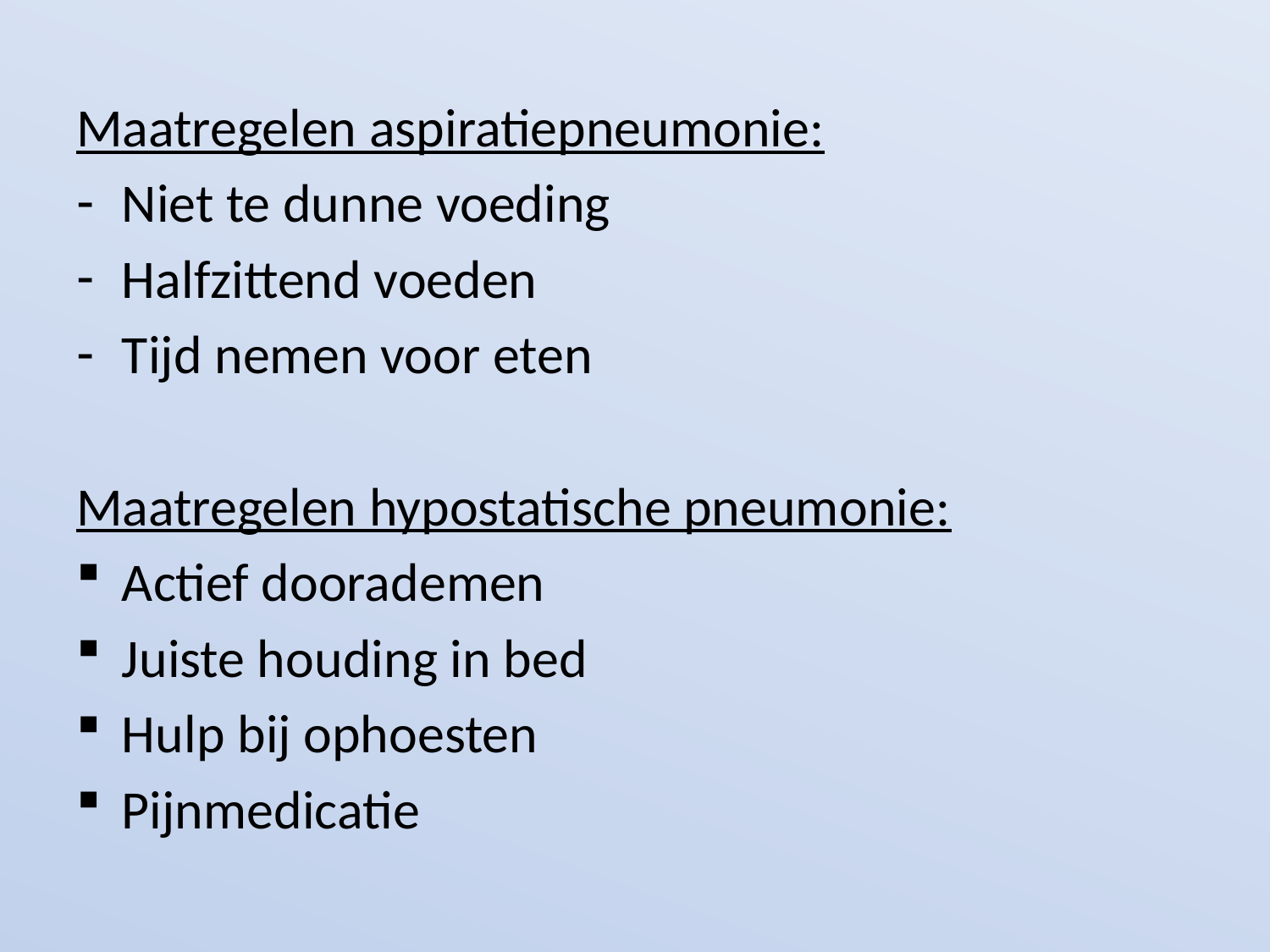

#
Maatregelen aspiratiepneumonie:
Niet te dunne voeding
Halfzittend voeden
Tijd nemen voor eten

Maatregelen hypostatische pneumonie:
Actief doorademen
Juiste houding in bed
Hulp bij ophoesten
Pijnmedicatie